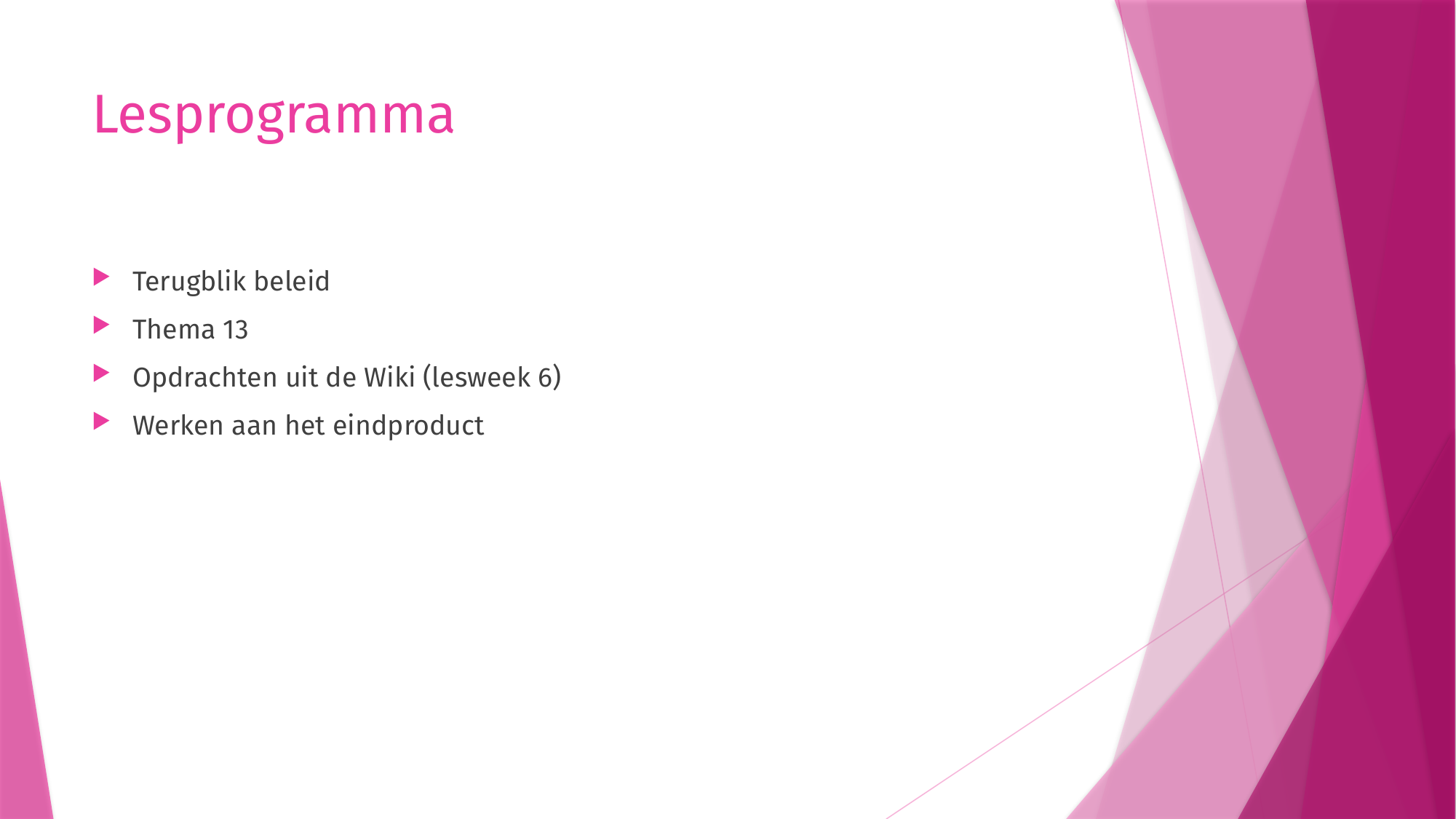

# Lesprogramma
Terugblik beleid
Thema 13
Opdrachten uit de Wiki (lesweek 6)
Werken aan het eindproduct